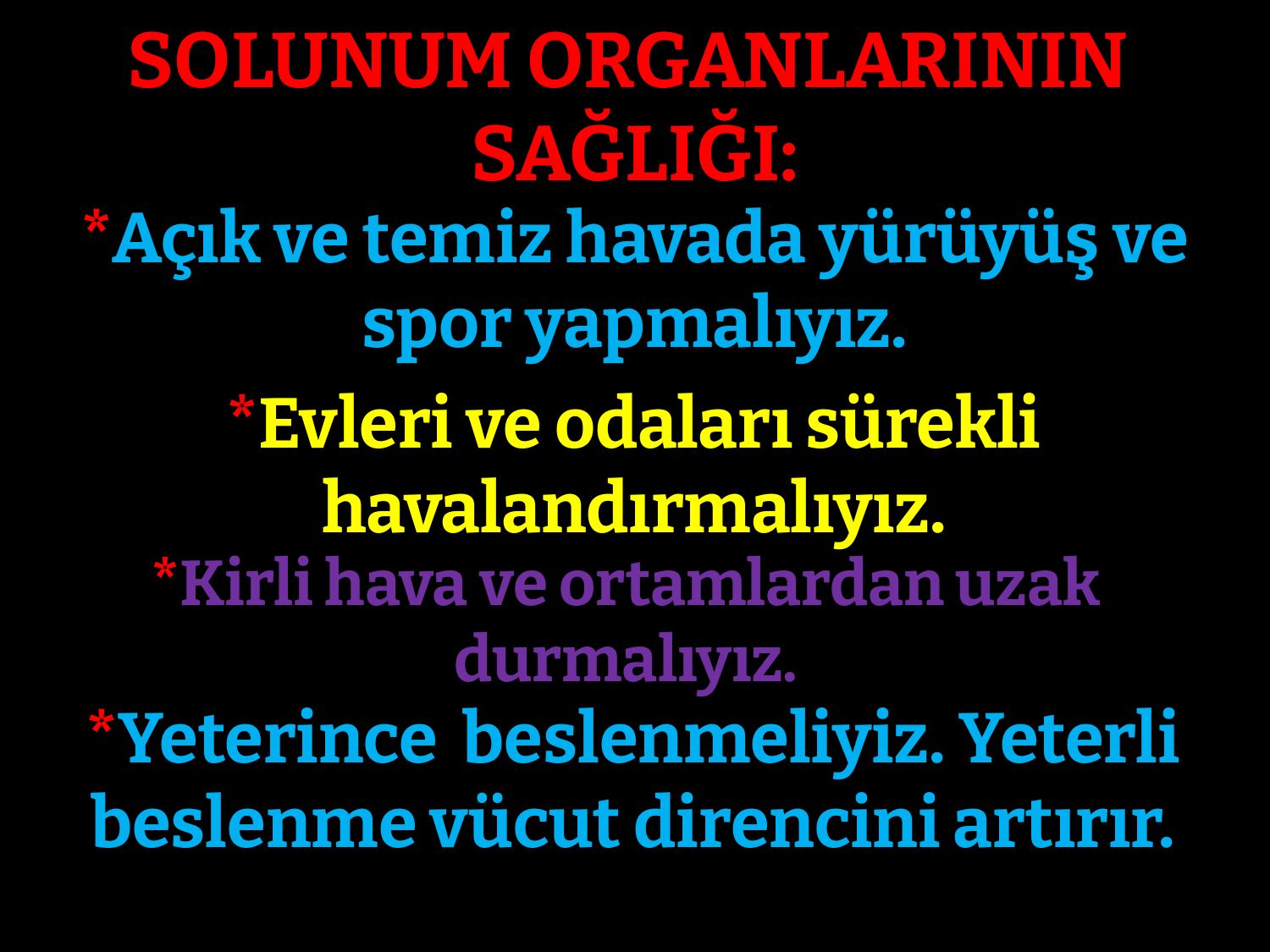

SOLUNUM ORGANLARININ  SAĞLIĞI:
*Açık ve temiz havada yürüyüş ve spor yapmalıyız.
#
*Evleri ve odaları sürekli havalandırmalıyız.
*Kirli hava ve ortamlardan uzak durmalıyız.
*Yeterince  beslenmeliyiz. Yeterli beslenme vücut direncini artırır.